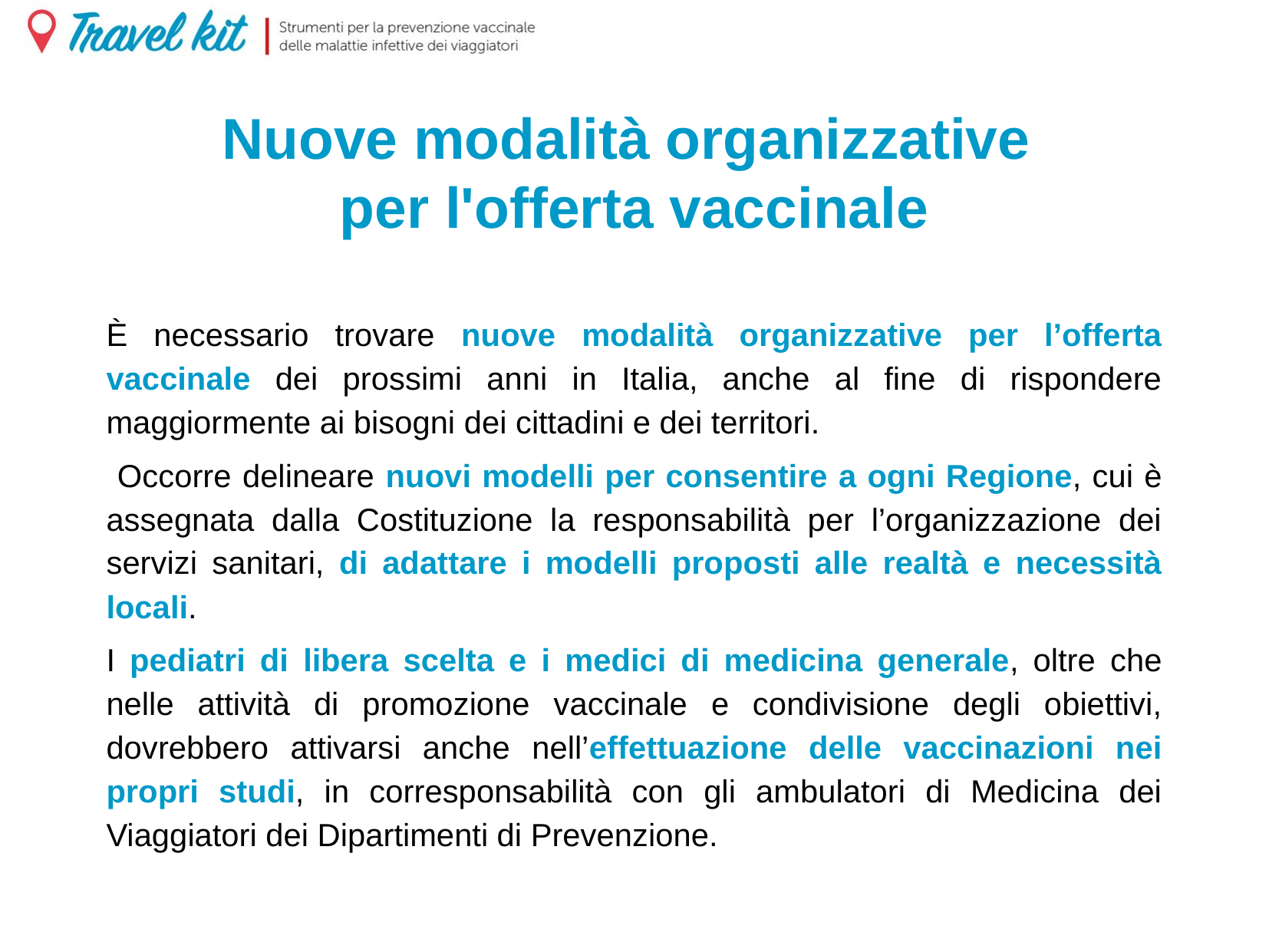

Nuove modalità organizzative
per l'offerta vaccinale
È necessario trovare nuove modalità organizzative per l’offerta vaccinale dei prossimi anni in Italia, anche al fine di rispondere maggiormente ai bisogni dei cittadini e dei territori.
 Occorre delineare nuovi modelli per consentire a ogni Regione, cui è assegnata dalla Costituzione la responsabilità per l’organizzazione dei servizi sanitari, di adattare i modelli proposti alle realtà e necessità locali.
I pediatri di libera scelta e i medici di medicina generale, oltre che nelle attività di promozione vaccinale e condivisione degli obiettivi, dovrebbero attivarsi anche nell’effettuazione delle vaccinazioni nei propri studi, in corresponsabilità con gli ambulatori di Medicina dei Viaggiatori dei Dipartimenti di Prevenzione.